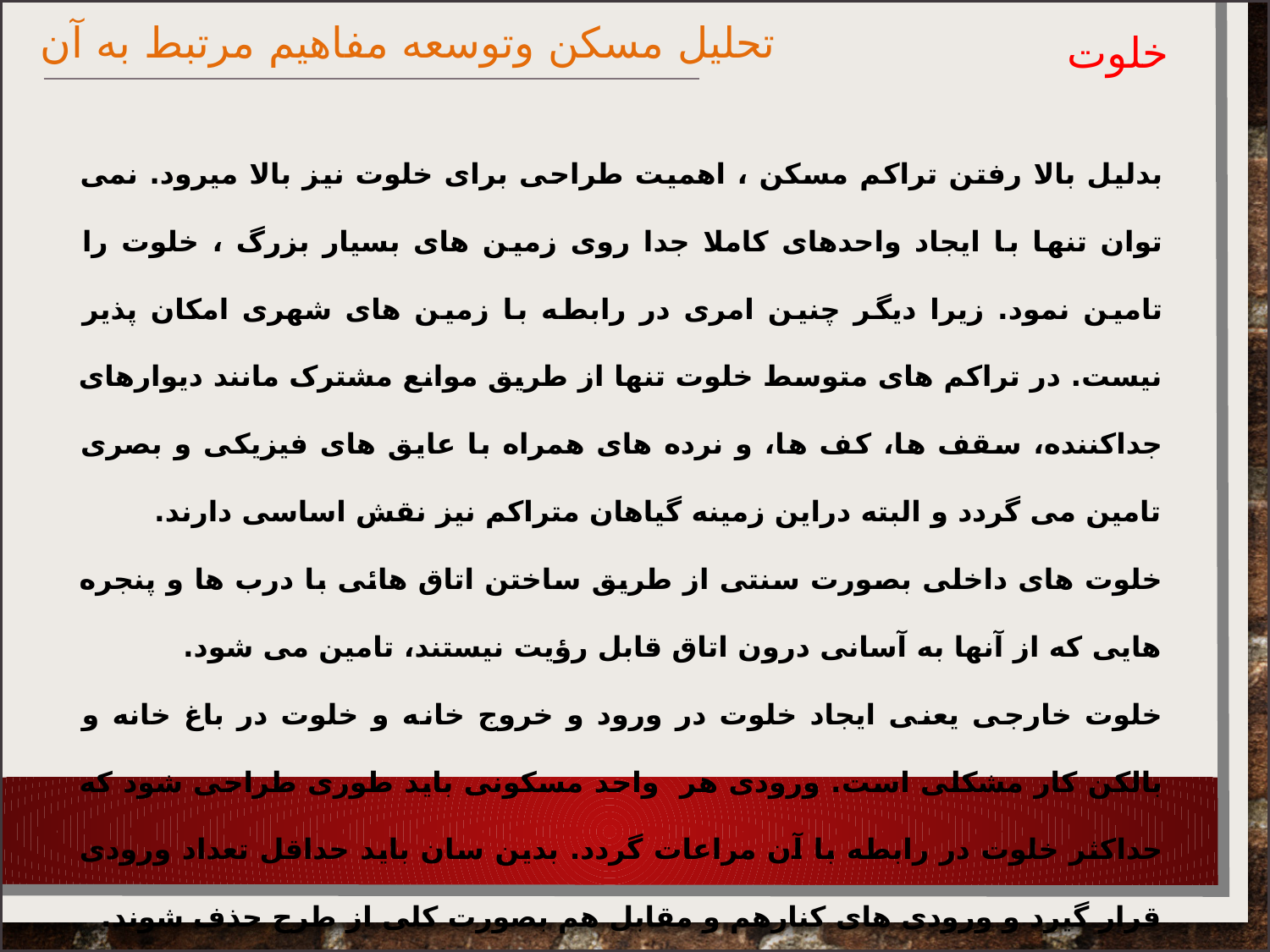

تحلیل مسکن وتوسعه مفاهیم مرتبط به آن
خلوت

بدلیل بالا رفتن تراکم مسکن ، اهمیت طراحی برای خلوت نیز بالا میرود. نمی توان تنها با ایجاد واحدهای کاملا جدا روی زمین های بسیار بزرگ ، خلوت را تامین نمود. زیرا دیگر چنین امری در رابطه با زمین های شهری امکان پذیر نیست. در تراکم های متوسط خلوت تنها از طریق موانع مشترک مانند دیوارهای جداکننده، سقف ها، کف ها، و نرده های همراه با عایق های فیزیکی و بصری تامین می گردد و البته دراین زمینه گیاهان متراکم نیز نقش اساسی دارند.
خلوت های داخلی بصورت سنتی از طریق ساختن اتاق هائی با درب ها و پنجره هایی که از آنها به آسانی درون اتاق قابل رؤیت نیستند، تامین می شود.
خلوت خارجی یعنی ایجاد خلوت در ورود و خروج خانه و خلوت در باغ خانه و بالکن کار مشکلی است. ورودی هر  واحد مسکونی باید طوری طراحی شود که حداکثر خلوت در رابطه با آن مراعات گردد. بدین سان باید حداقل تعداد ورودی قرار گیرد و ورودی های کنارهم و مقابل هم بصورت کلی از طرح حذف شوند.